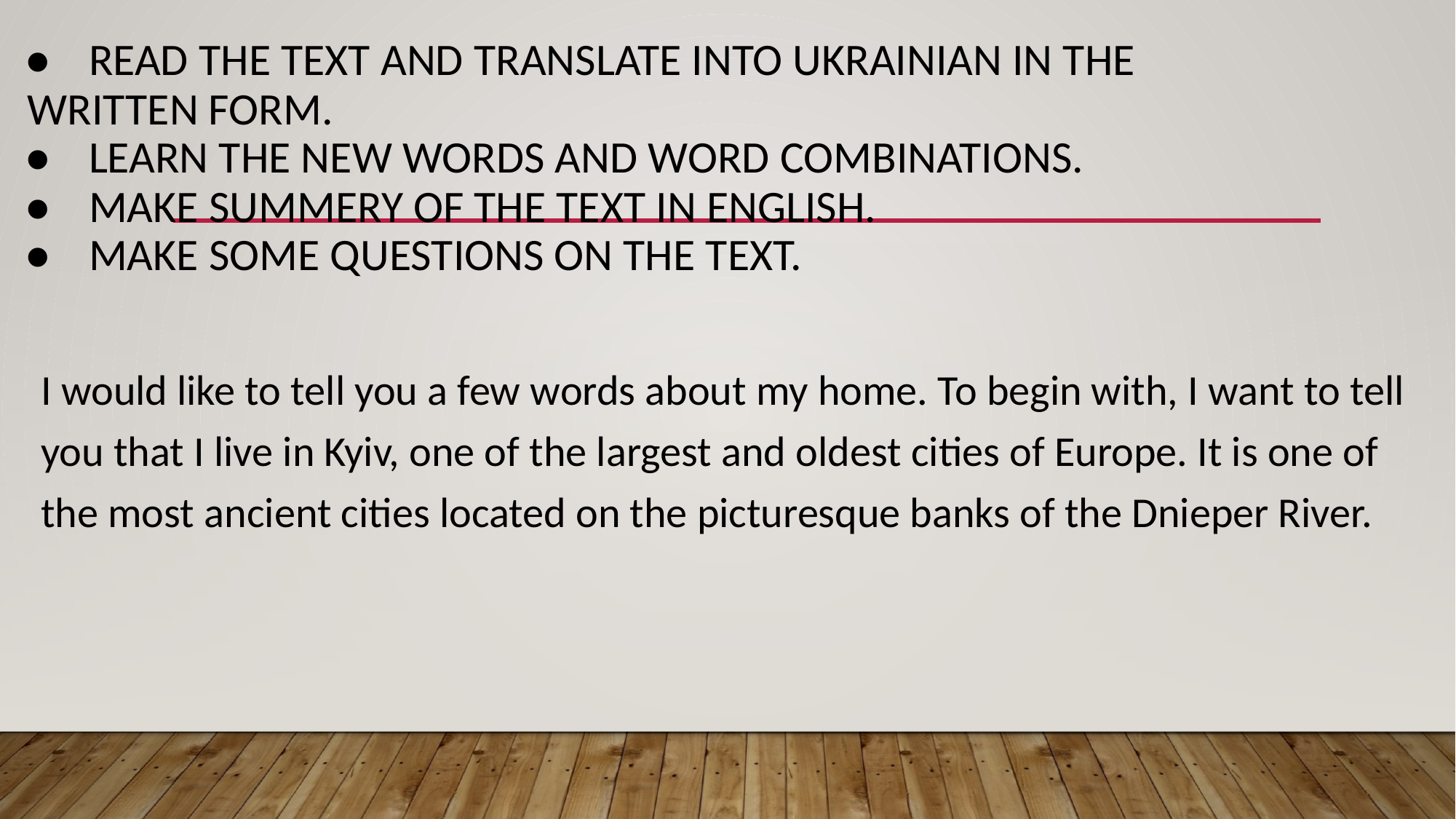

# ⦁    Read the text and translate into Ukrainian in the        written form.
⦁    Learn the new words and word combinations.
⦁    Make summery of the text in English.
⦁    Make some questions on the text.

I would like to tell you a few words about my home. To begin with, I want to tell you that I live in Kyiv, one of the largest and oldest cities of Europe. It is one of the most ancient cities located on the picturesque banks of the Dnieper River.